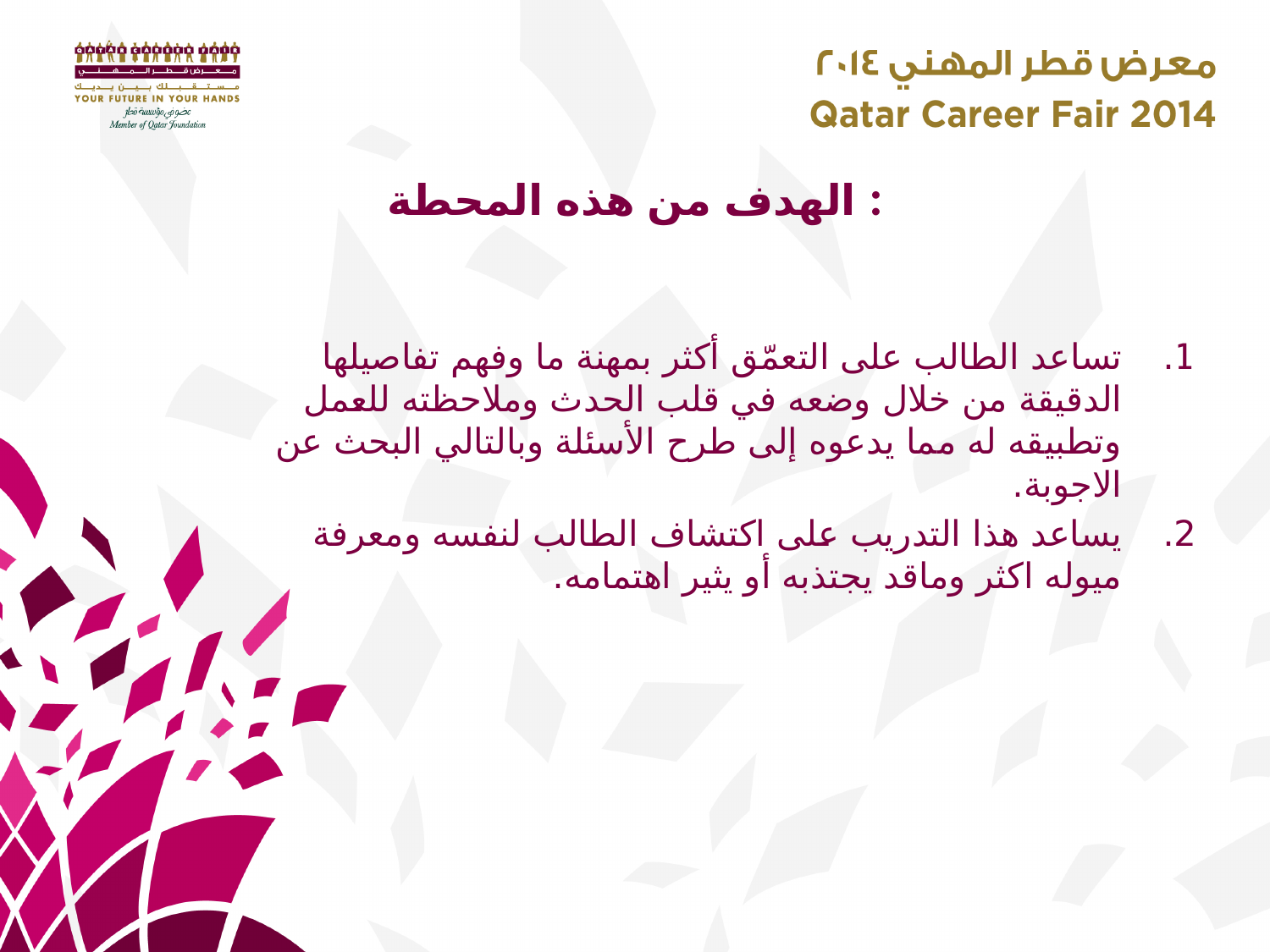

# الهدف من هذه المحطة :
تساعد الطالب على التعمّق أكثر بمهنة ما وفهم تفاصيلها الدقيقة من خلال وضعه في قلب الحدث وملاحظته للعمل وتطبيقه له مما يدعوه إلى طرح الأسئلة وبالتالي البحث عن الاجوبة.
يساعد هذا التدريب على اكتشاف الطالب لنفسه ومعرفة ميوله اكثر وماقد يجتذبه أو يثير اهتمامه.